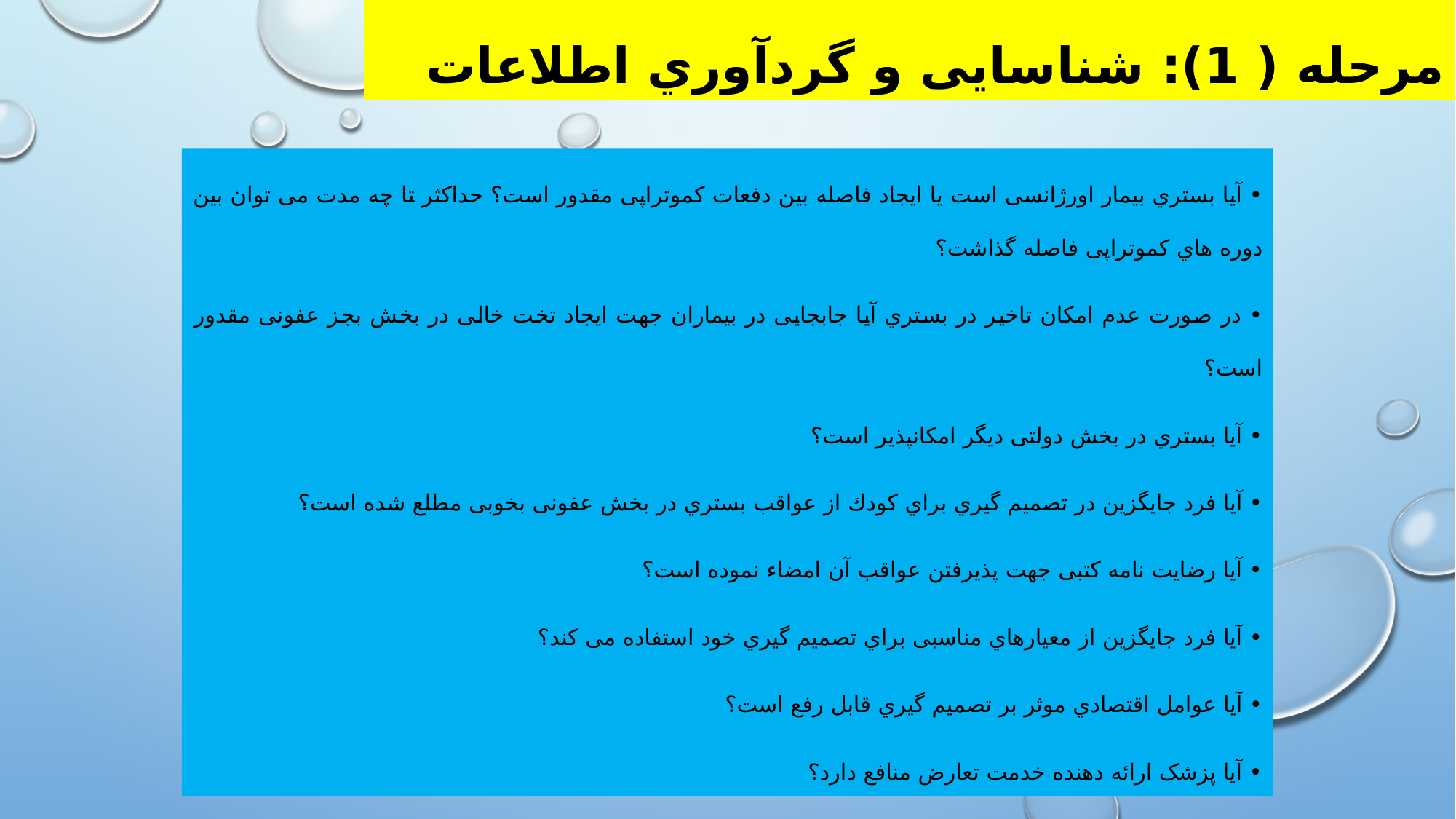

# مرحله ( 1): شناسایی و گردآوري اطلاعات
• آیا بستري بیمار اورژانسی است یا ایجاد فاصله بین دفعات کموتراپی مقدور است؟ حداکثر تا چه مدت می توان بین دوره هاي کموتراپی فاصله گذاشت؟
• در صورت عدم امکان تاخیر در بستري آیا جابجایی در بیماران جهت ایجاد تخت خالی در بخش بجز عفونی مقدور است؟
• آیا بستري در بخش دولتی دیگر امکانپذیر است؟
• آیا فرد جایگزین در تصمیم گیري براي کودك از عواقب بستري در بخش عفونی بخوبی مطلع شده است؟
• آیا رضایت نامه کتبی جهت پذیرفتن عواقب آن امضاء نموده است؟
• آیا فرد جایگزین از معیارهاي مناسبی براي تصمیم گیري خود استفاده می کند؟
• آیا عوامل اقتصادي موثر بر تصمیم گیري قابل رفع است؟
• آیا پزشک ارائه دهنده خدمت تعارض منافع دارد؟